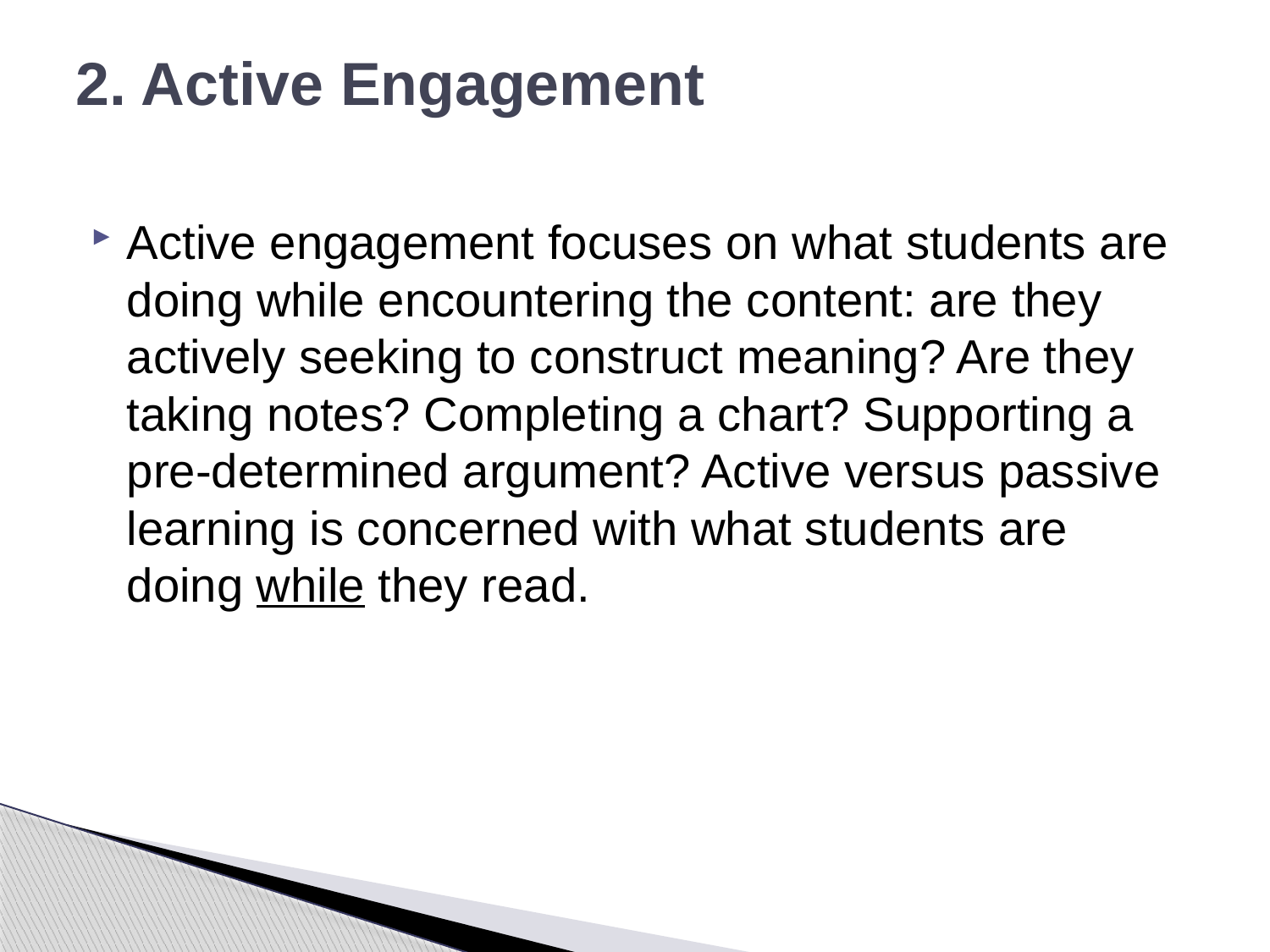

# 2. Active Engagement
Active engagement focuses on what students are doing while encountering the content: are they actively seeking to construct meaning? Are they taking notes? Completing a chart? Supporting a pre-determined argument? Active versus passive learning is concerned with what students are doing while they read.